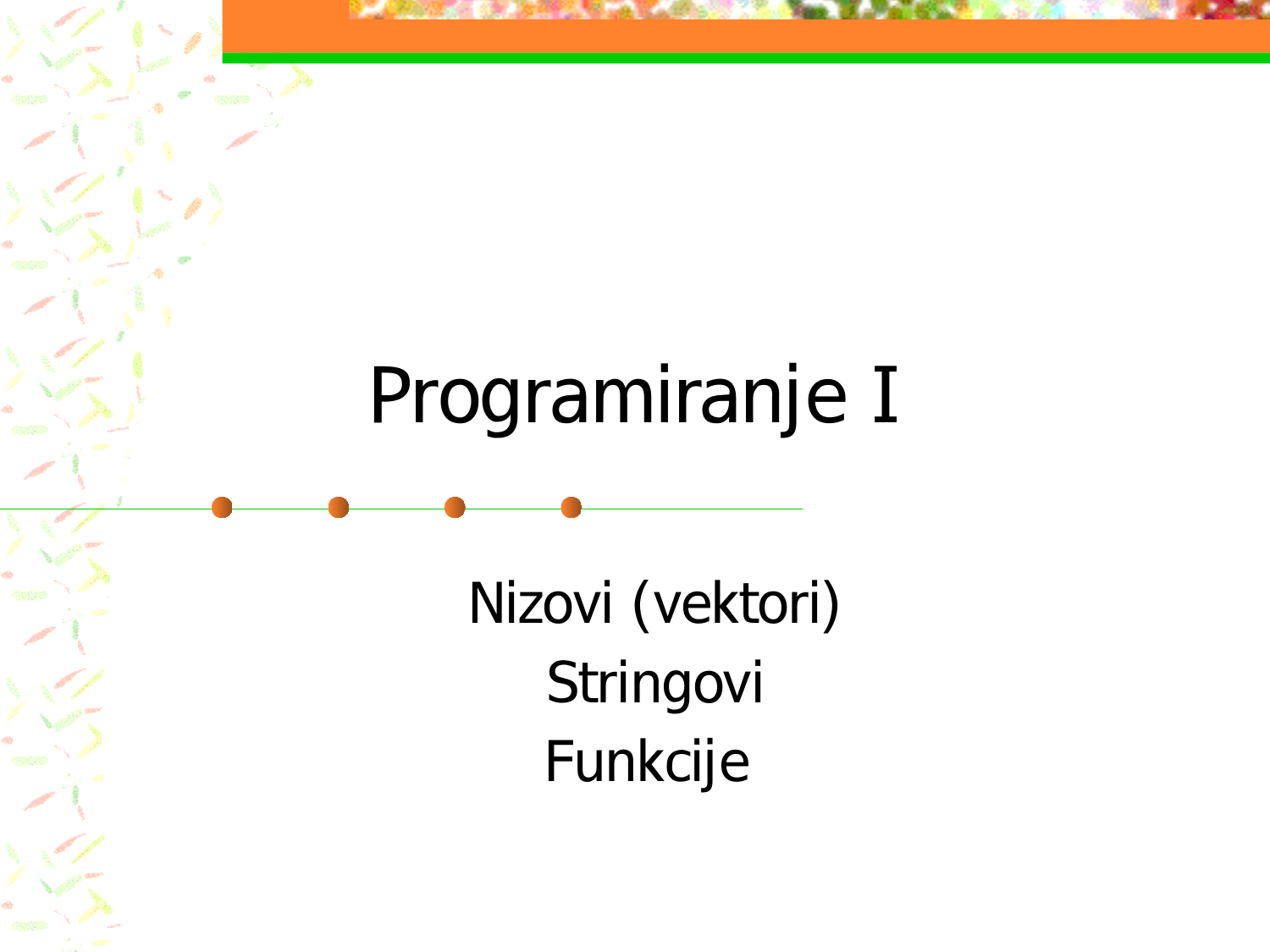

# Programiranje I
Nizovi (vektori)
Stringovi
Funkcije